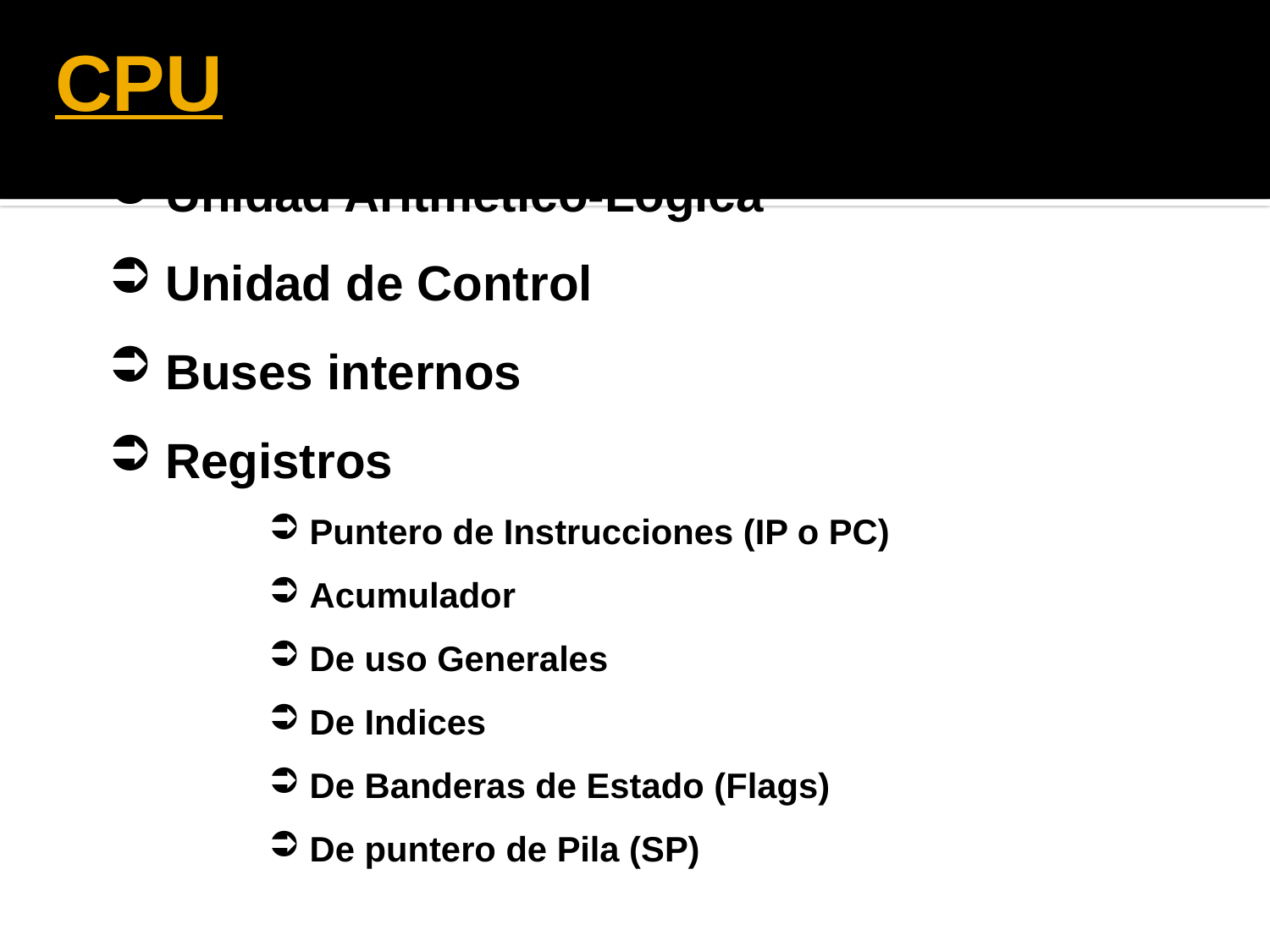

# CPU
 Unidad Aritmético-Lógica
 Unidad de Control
 Buses internos
 Registros
 Puntero de Instrucciones (IP o PC)
 Acumulador
 De uso Generales
 De Indices
 De Banderas de Estado (Flags)
 De puntero de Pila (SP)